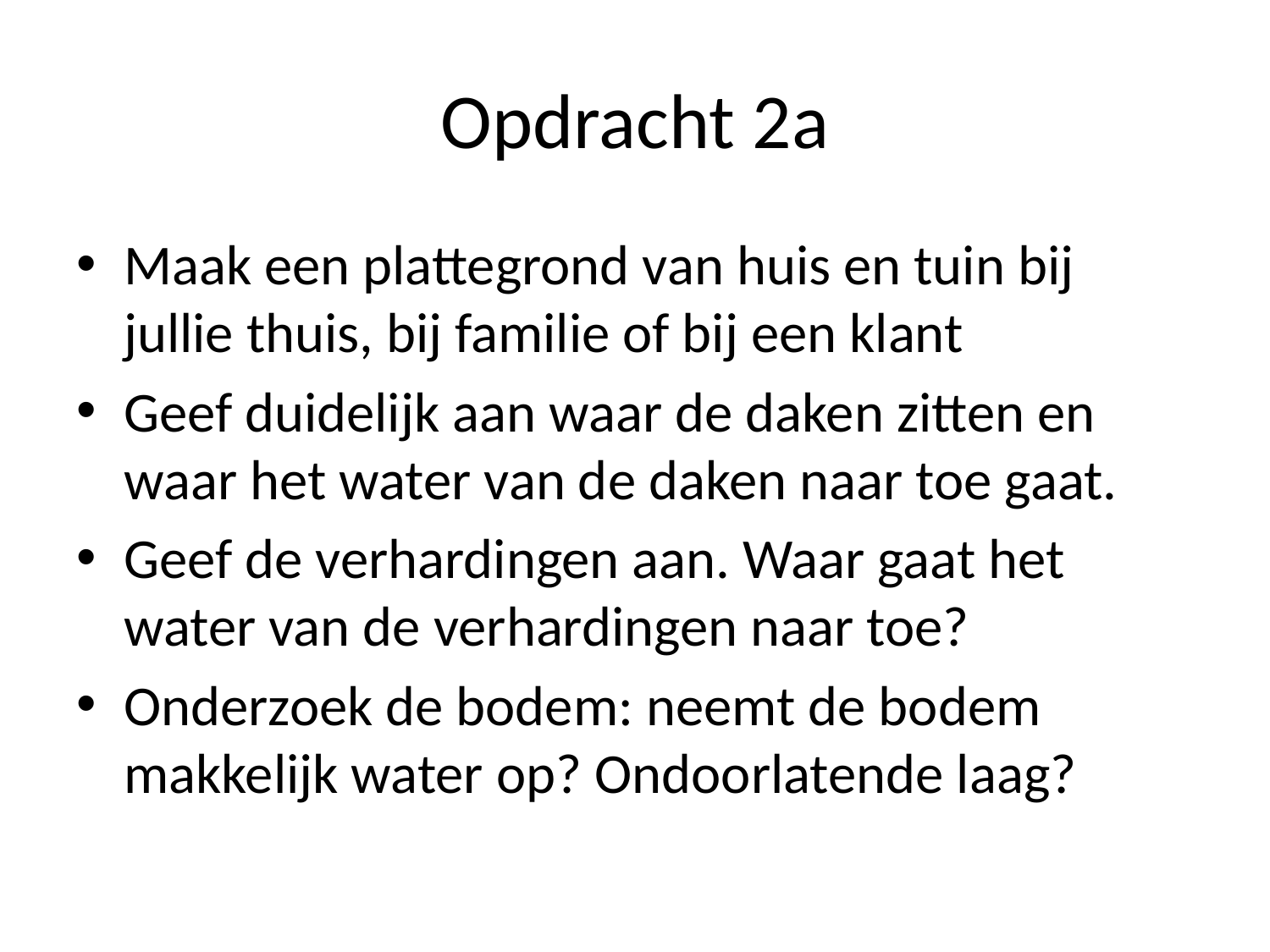

# Opdracht 2a
Maak een plattegrond van huis en tuin bij jullie thuis, bij familie of bij een klant
Geef duidelijk aan waar de daken zitten en waar het water van de daken naar toe gaat.
Geef de verhardingen aan. Waar gaat het water van de verhardingen naar toe?
Onderzoek de bodem: neemt de bodem makkelijk water op? Ondoorlatende laag?